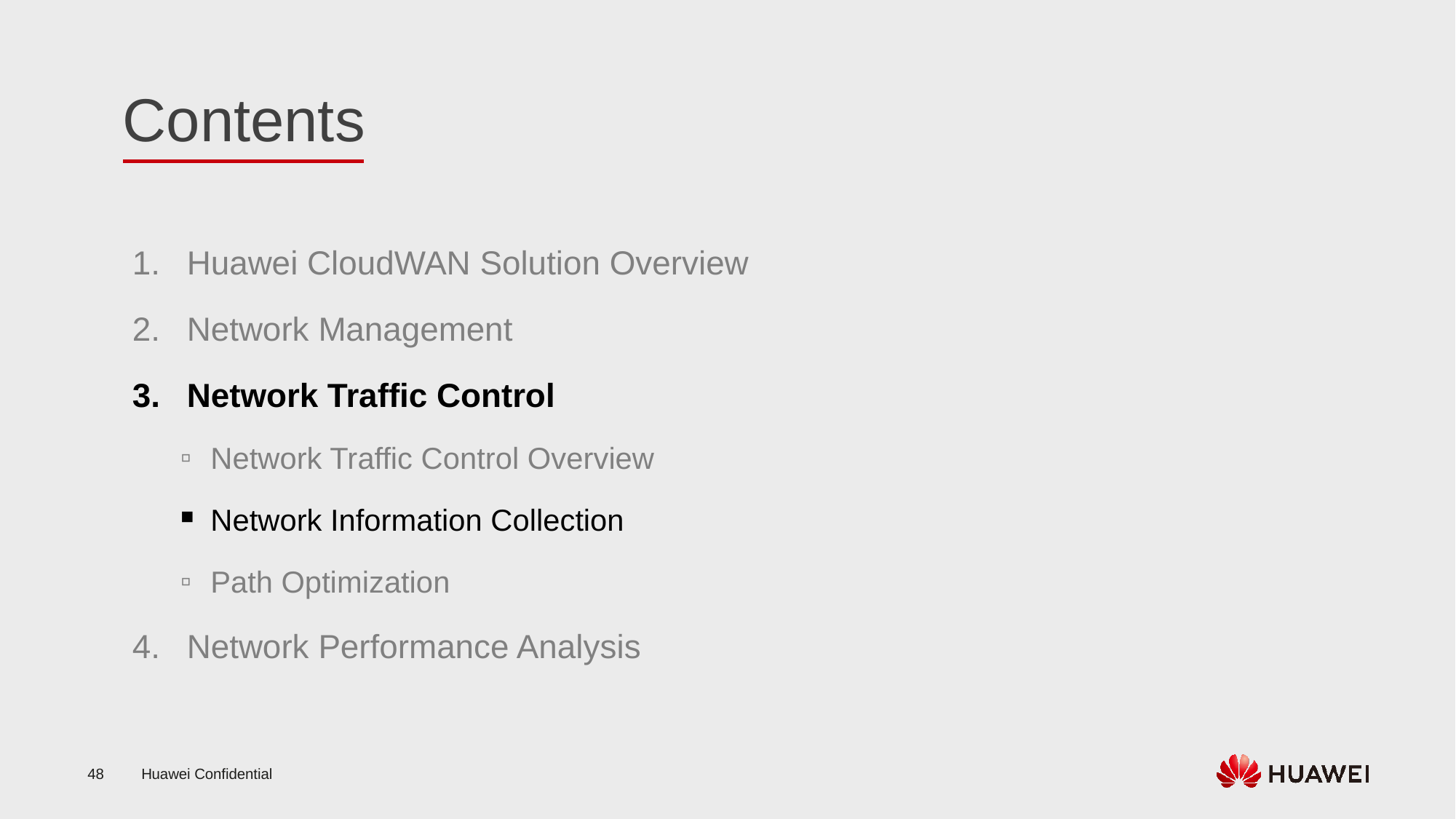

Huawei CloudWAN Solution Overview
Network Management
Network Traffic Control
Network Traffic Control Overview
Network Information Collection
Path Optimization
Network Performance Analysis